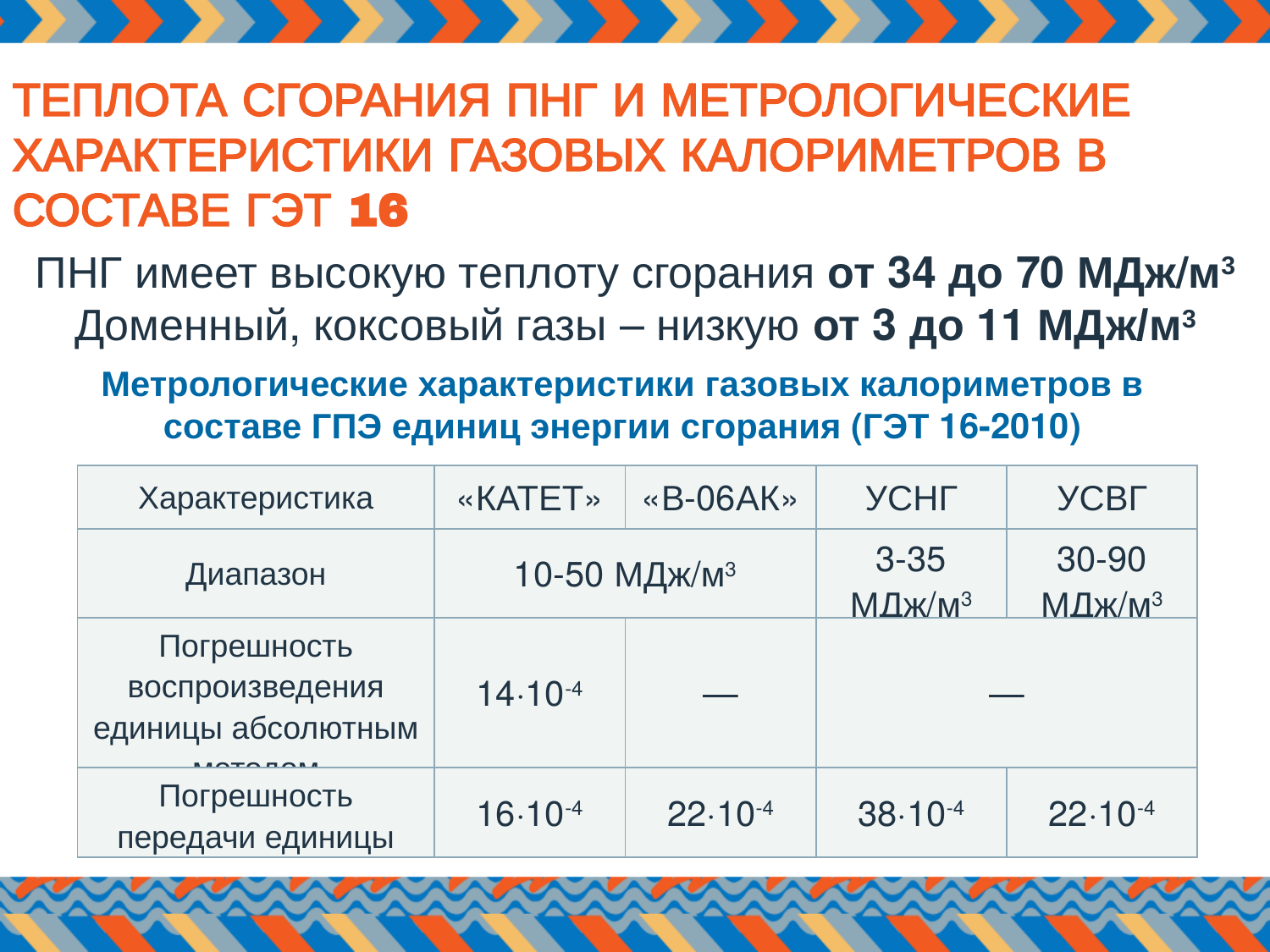

ТЕПЛОТА СГОРАНИЯ ПНГ И МЕТРОЛОГИЧЕСКИЕ ХАРАКТЕРИСТИКИ ГАЗОВЫХ КАЛОРИМЕТРОВ В СОСТАВЕ ГЭТ 16
ПНГ имеет высокую теплоту сгорания от 34 до 70 МДж/м3
Доменный, коксовый газы – низкую от 3 до 11 МДж/м3
Метрологические характеристики газовых калориметров в составе ГПЭ единиц энергии сгорания (ГЭТ 16-2010)
| Характеристика | «КАТЕТ» | «В-06АК» | УСНГ | УСВГ |
| --- | --- | --- | --- | --- |
| Диапазон | 10-50 МДж/м3 |  | 3-35 МДж/м3 | 30-90 МДж/м3 |
| Погрешность воспроизведения единицы абсолютным методом | 14·10-4 | — | — |  |
| Погрешность передачи единицы | 16·10-4 | 22·10-4 | 38·10-4 | 22·10-4 |